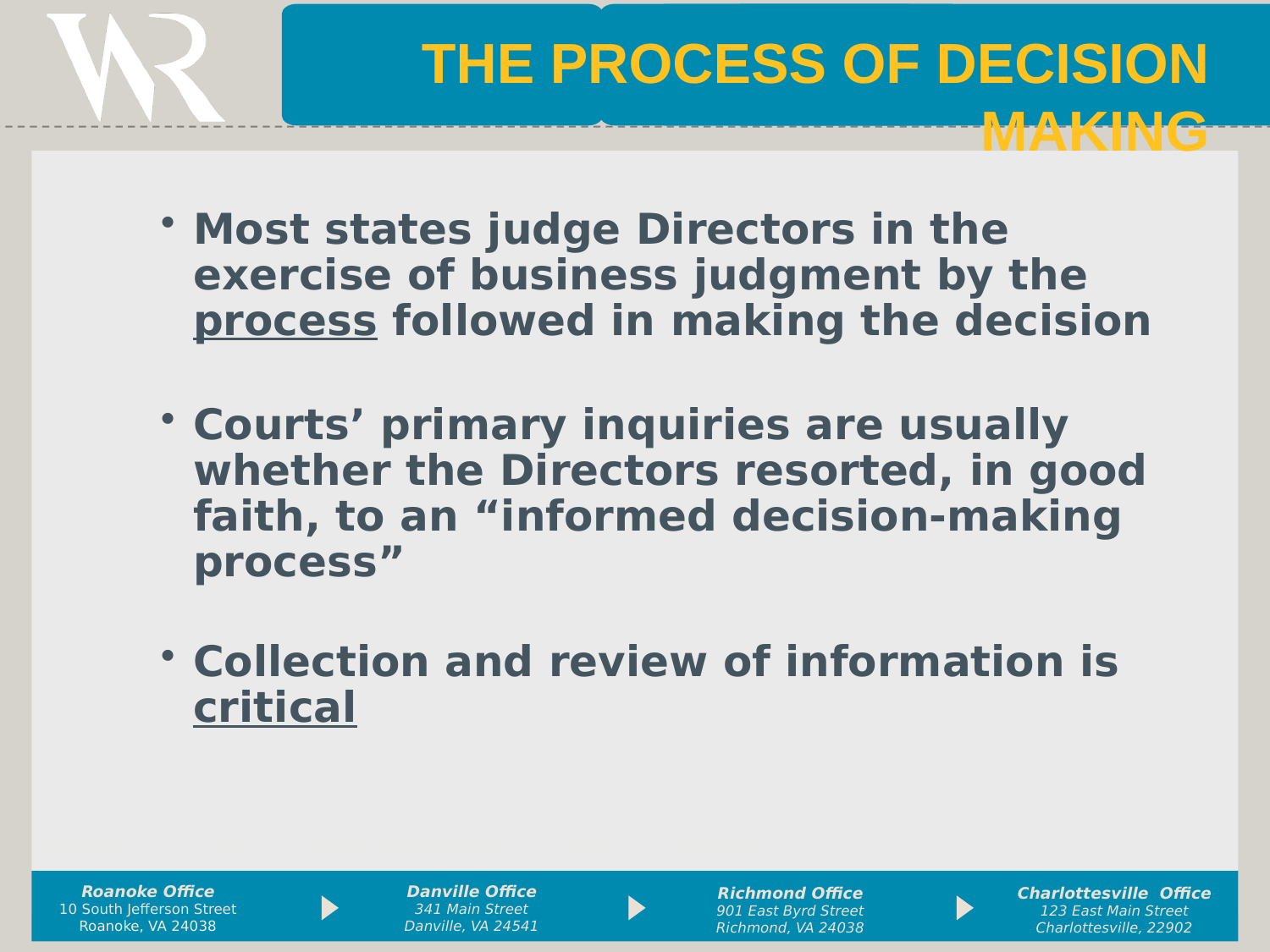

The Process of Decision Making
Most states judge Directors in the exercise of business judgment by the process followed in making the decision
Courts’ primary inquiries are usually whether the Directors resorted, in good faith, to an “informed decision-making process”
Collection and review of information is critical